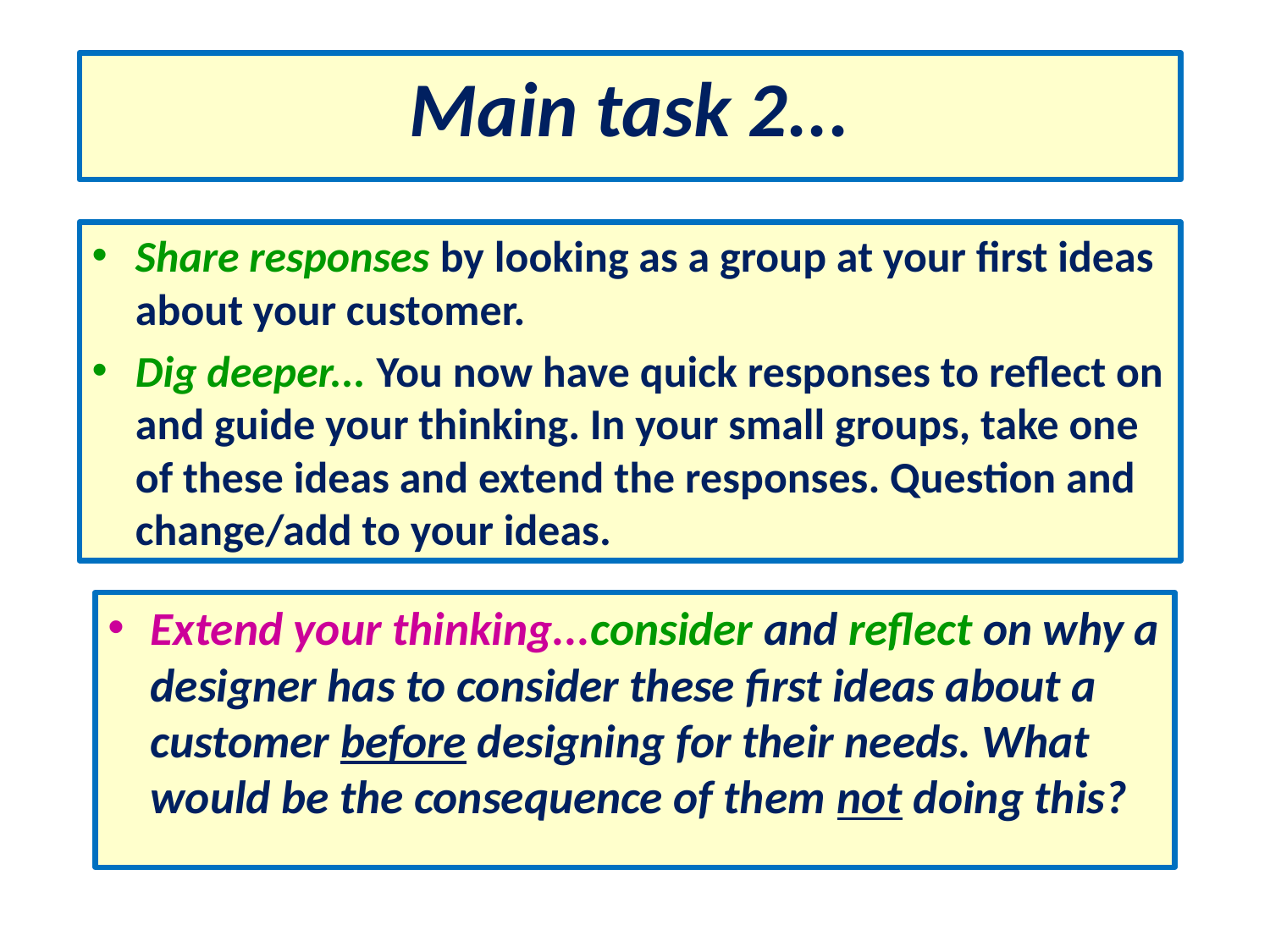

Main task 2...
Share responses by looking as a group at your first ideas about your customer.
Dig deeper... You now have quick responses to reflect on and guide your thinking. In your small groups, take one of these ideas and extend the responses. Question and change/add to your ideas.
Extend your thinking...consider and reflect on why a designer has to consider these first ideas about a customer before designing for their needs. What would be the consequence of them not doing this?